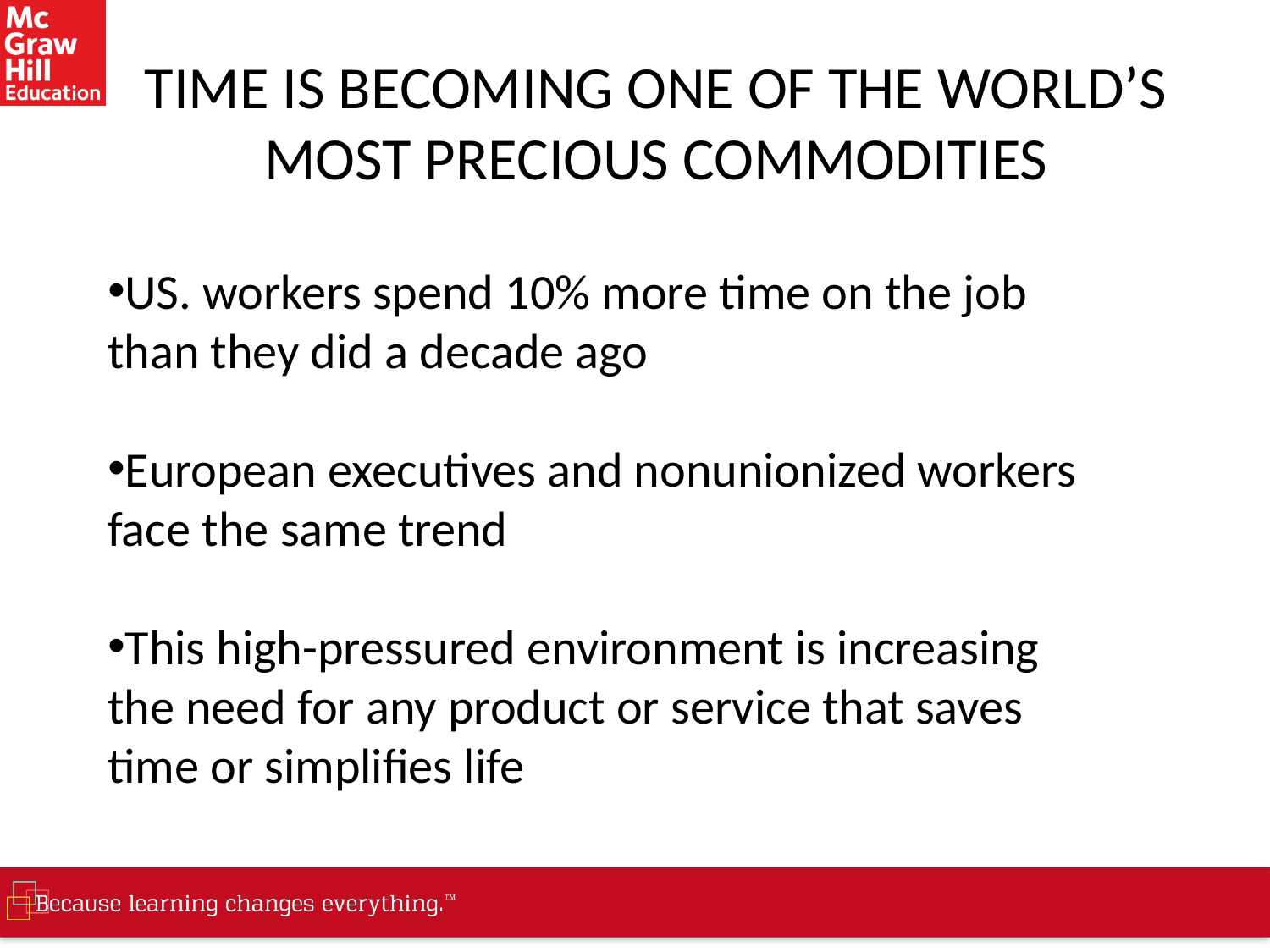

# TIME IS BECOMING ONE OF THE WORLD’S MOST PRECIOUS COMMODITIES
US. workers spend 10% more time on the job than they did a decade ago

European executives and nonunionized workers face the same trend

This high-pressured environment is increasing the need for any product or service that saves time or simplifies life